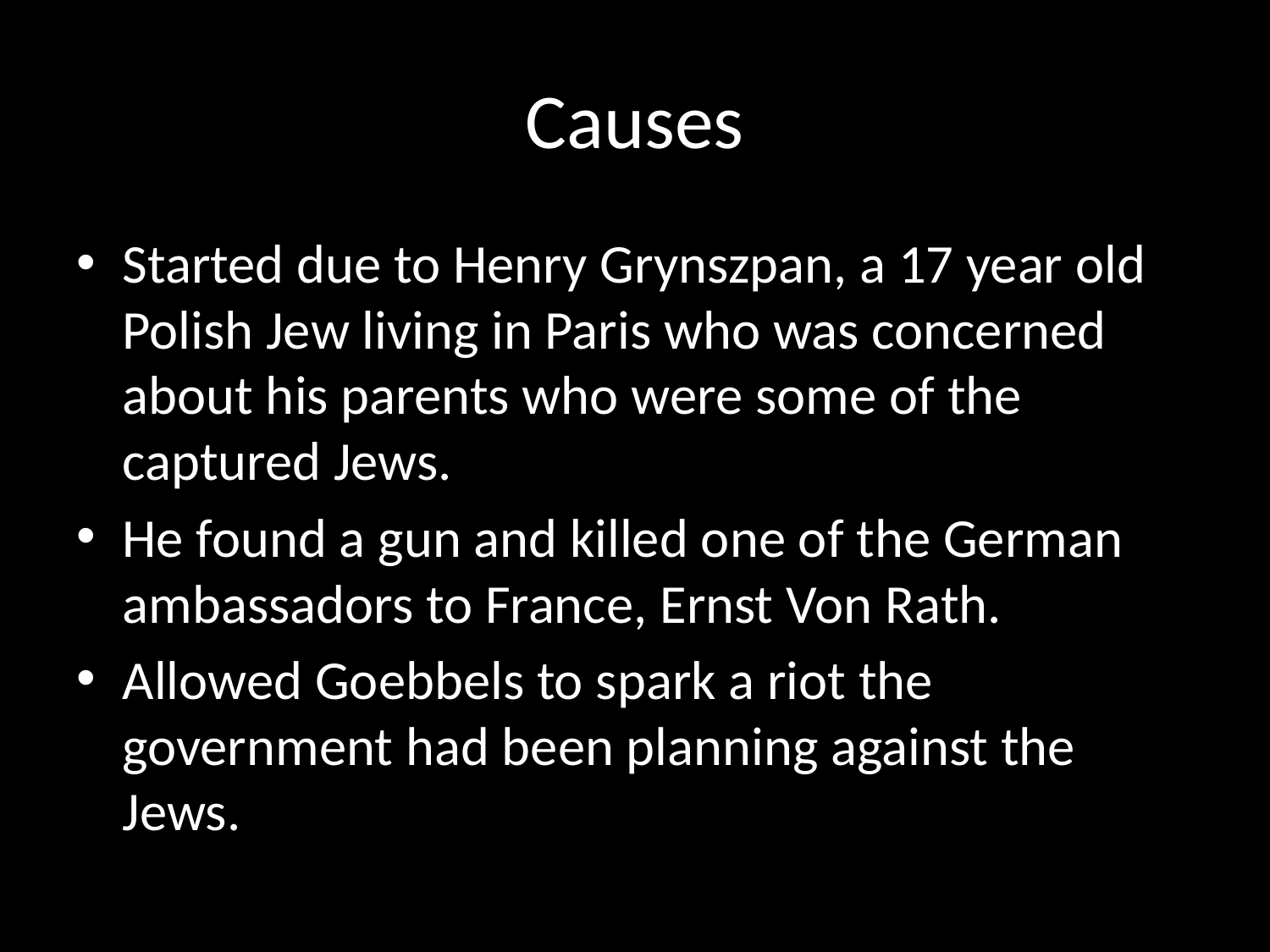

# Causes
Started due to Henry Grynszpan, a 17 year old Polish Jew living in Paris who was concerned about his parents who were some of the captured Jews.
He found a gun and killed one of the German ambassadors to France, Ernst Von Rath.
Allowed Goebbels to spark a riot the government had been planning against the Jews.